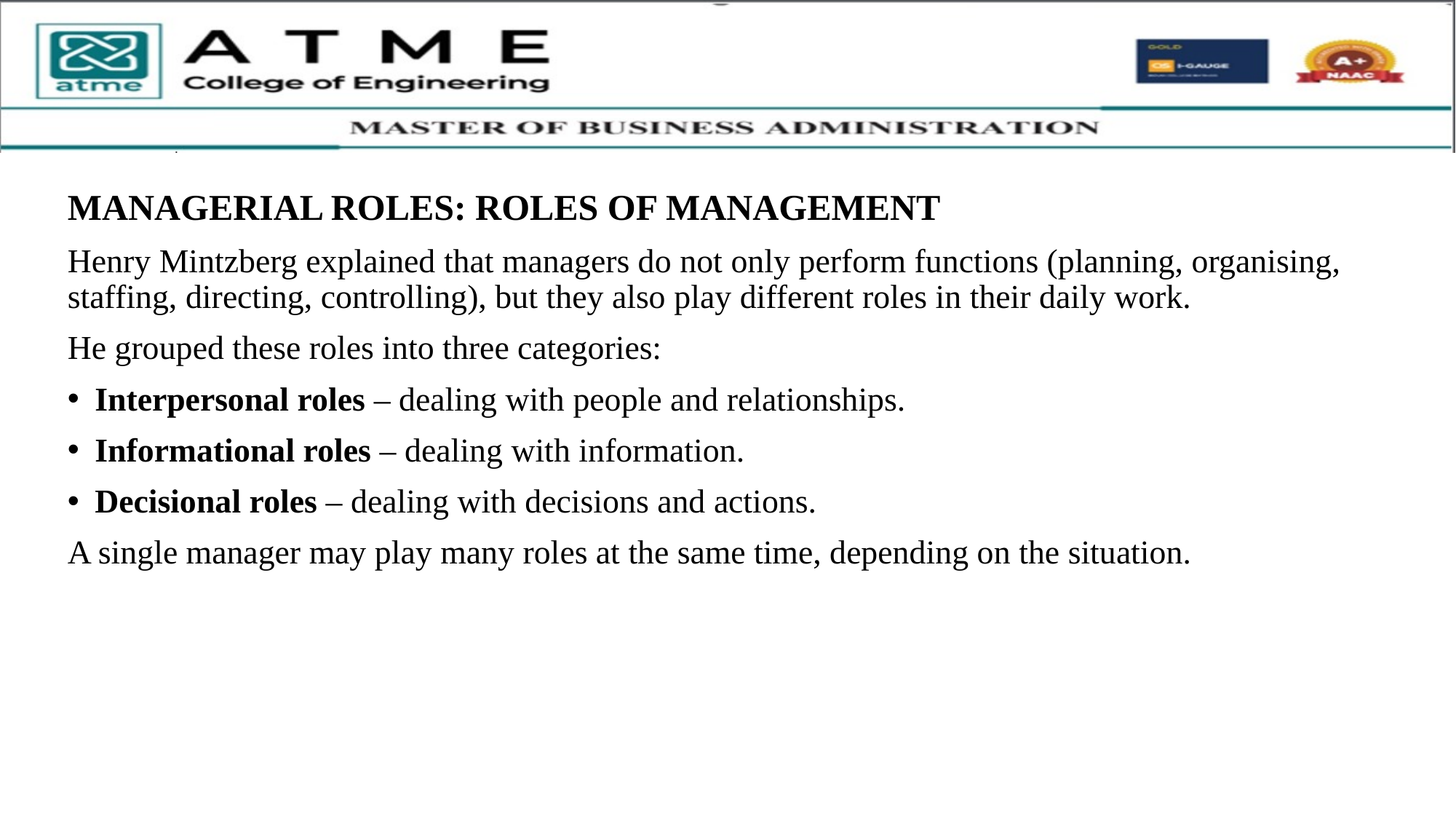

MANAGERIAL ROLES: ROLES OF MANAGEMENT
Henry Mintzberg explained that managers do not only perform functions (planning, organising, staffing, directing, controlling), but they also play different roles in their daily work.
He grouped these roles into three categories:
Interpersonal roles – dealing with people and relationships.
Informational roles – dealing with information.
Decisional roles – dealing with decisions and actions.
A single manager may play many roles at the same time, depending on the situation.